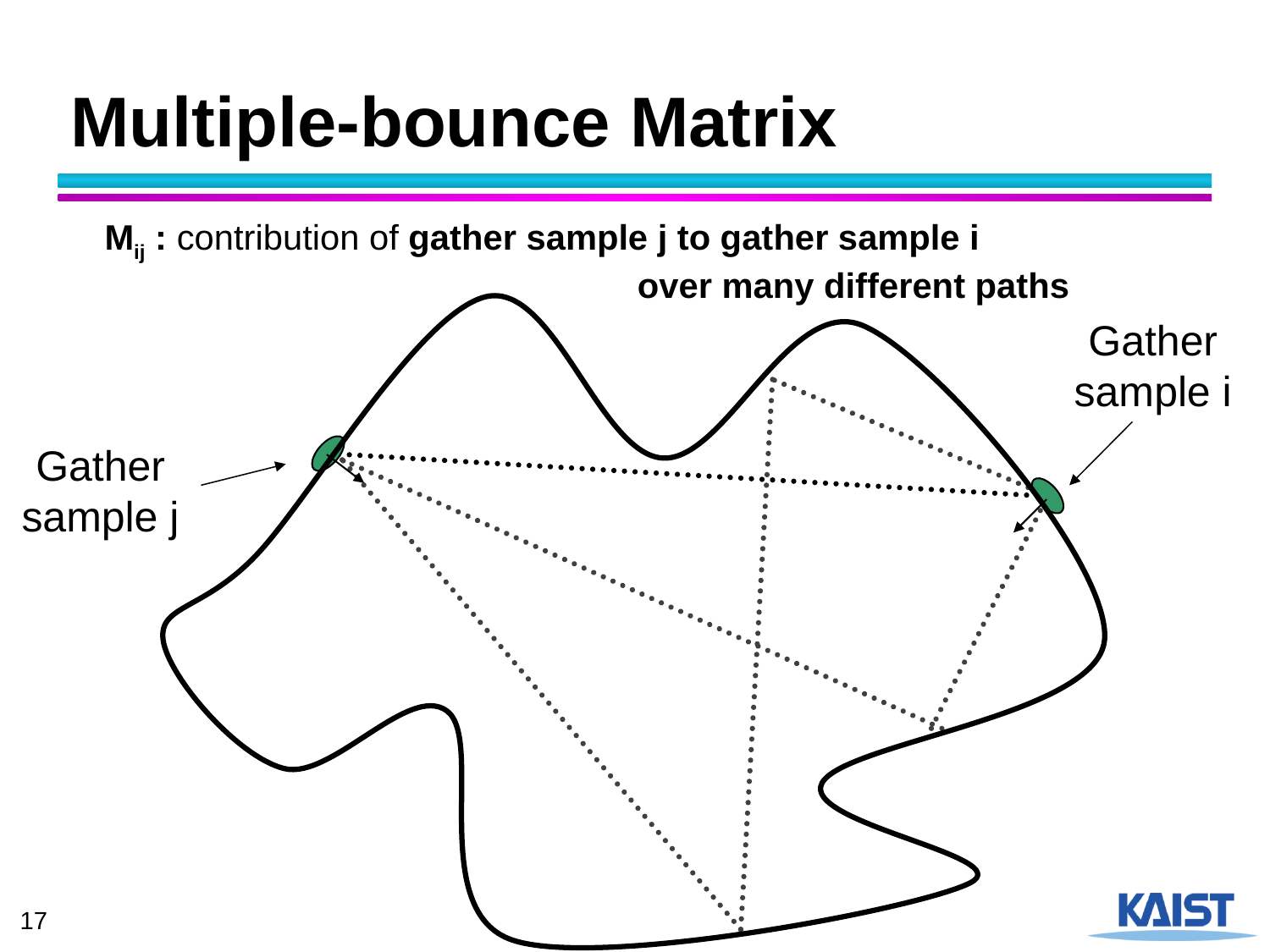

# Multiple-bounce Matrix
Mij : contribution of gather sample j to gather sample i
                                                               over many different paths

Gather sample i

Gather sample j